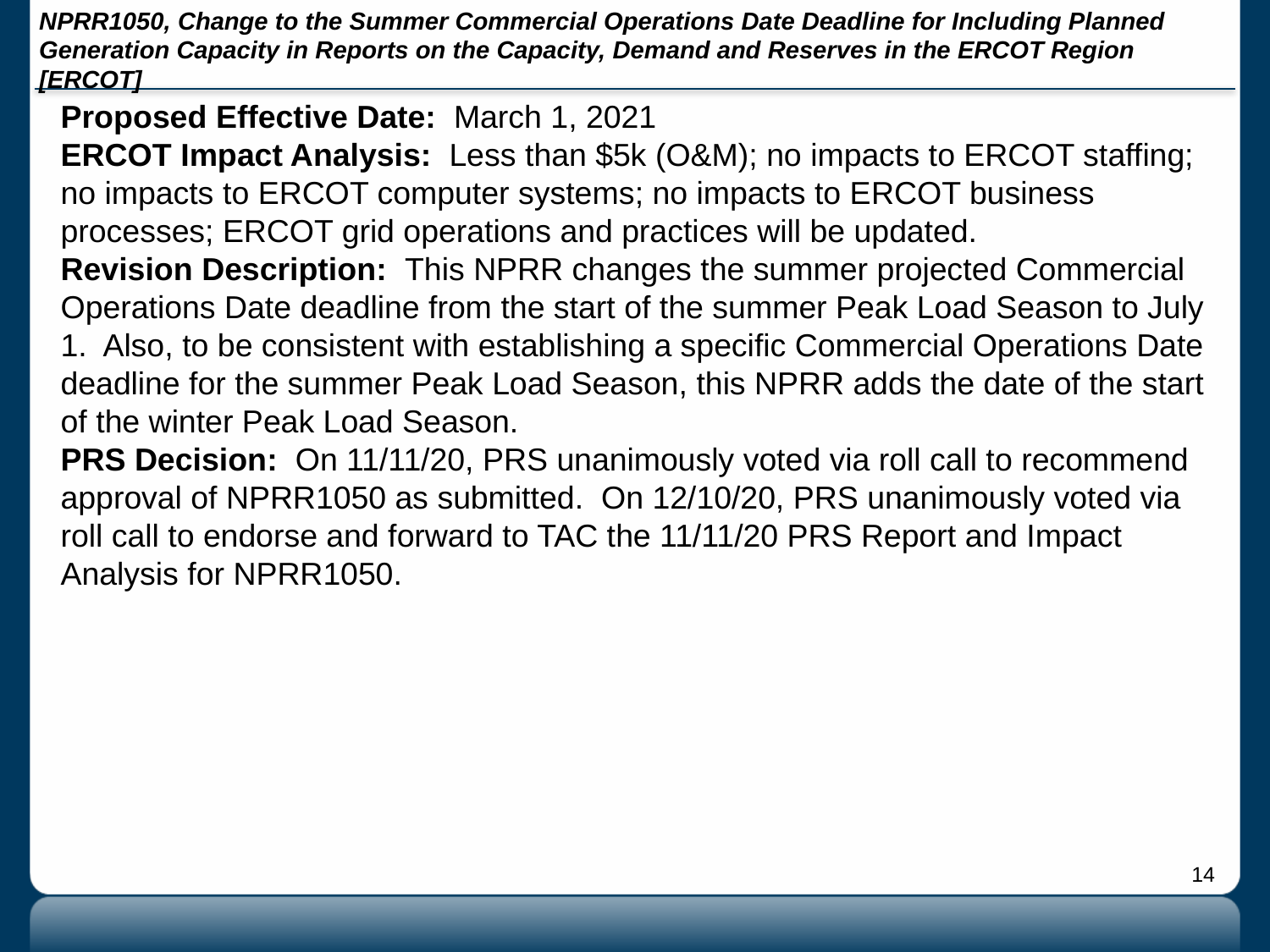

# NPRR1050, Change to the Summer Commercial Operations Date Deadline for Including Planned Generation Capacity in Reports on the Capacity, Demand and Reserves in the ERCOT Region [ERCOT]
Proposed Effective Date:  March 1, 2021
ERCOT Impact Analysis:  Less than $5k (O&M); no impacts to ERCOT staffing; no impacts to ERCOT computer systems; no impacts to ERCOT business processes; ERCOT grid operations and practices will be updated.
Revision Description:  This NPRR changes the summer projected Commercial Operations Date deadline from the start of the summer Peak Load Season to July 1.  Also, to be consistent with establishing a specific Commercial Operations Date deadline for the summer Peak Load Season, this NPRR adds the date of the start of the winter Peak Load Season.
PRS Decision:  On 11/11/20, PRS unanimously voted via roll call to recommend approval of NPRR1050 as submitted.  On 12/10/20, PRS unanimously voted via roll call to endorse and forward to TAC the 11/11/20 PRS Report and Impact Analysis for NPRR1050.